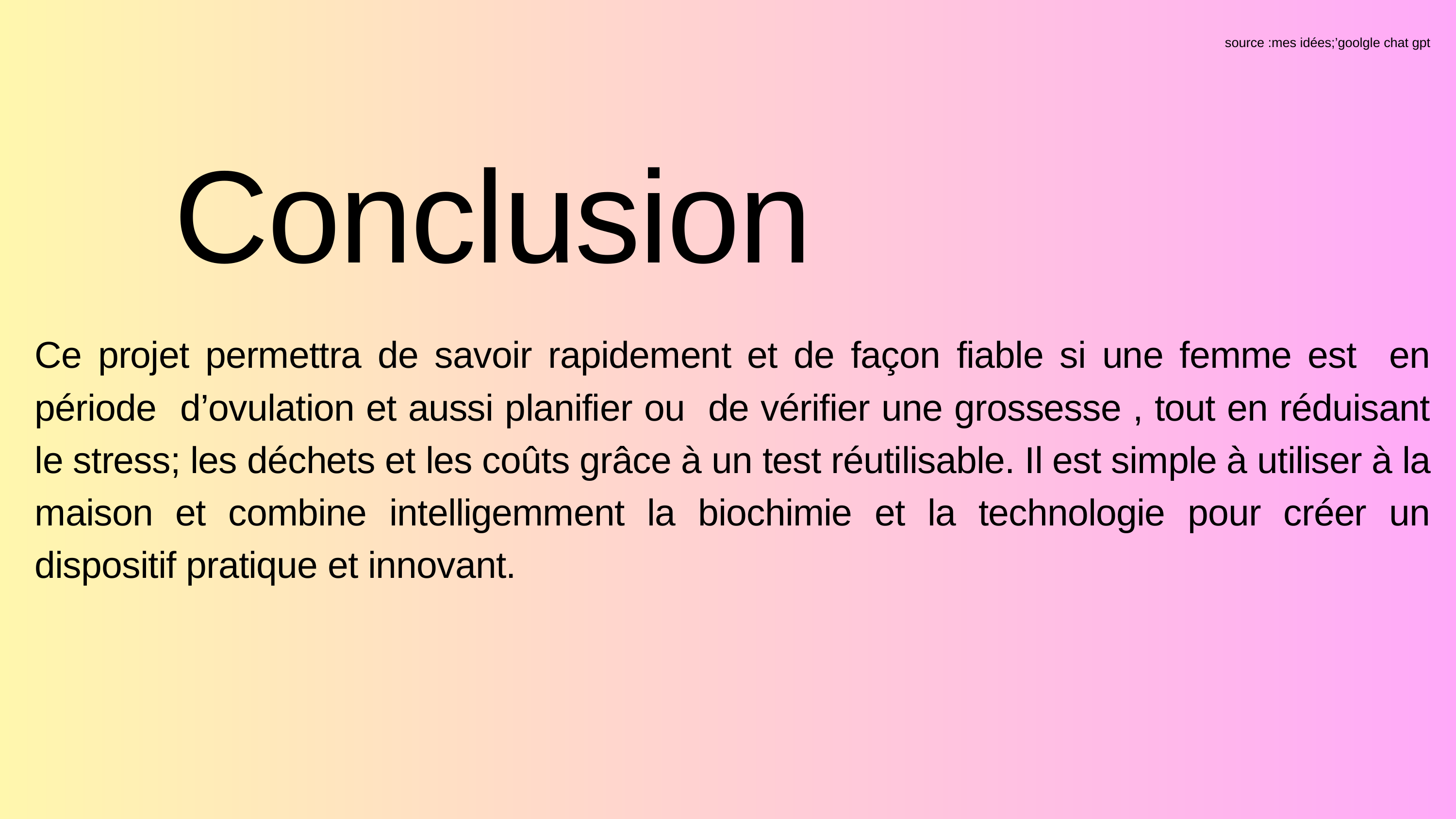

source :mes idées;’goolgle chat gpt
Conclusion
Ce projet permettra de savoir rapidement et de façon fiable si une femme est  en période  d’ovulation et aussi planifier ou  de vérifier une grossesse , tout en réduisant le stress; les déchets et les coûts grâce à un test réutilisable. Il est simple à utiliser à la maison et combine intelligemment la biochimie et la technologie pour créer un dispositif pratique et innovant.